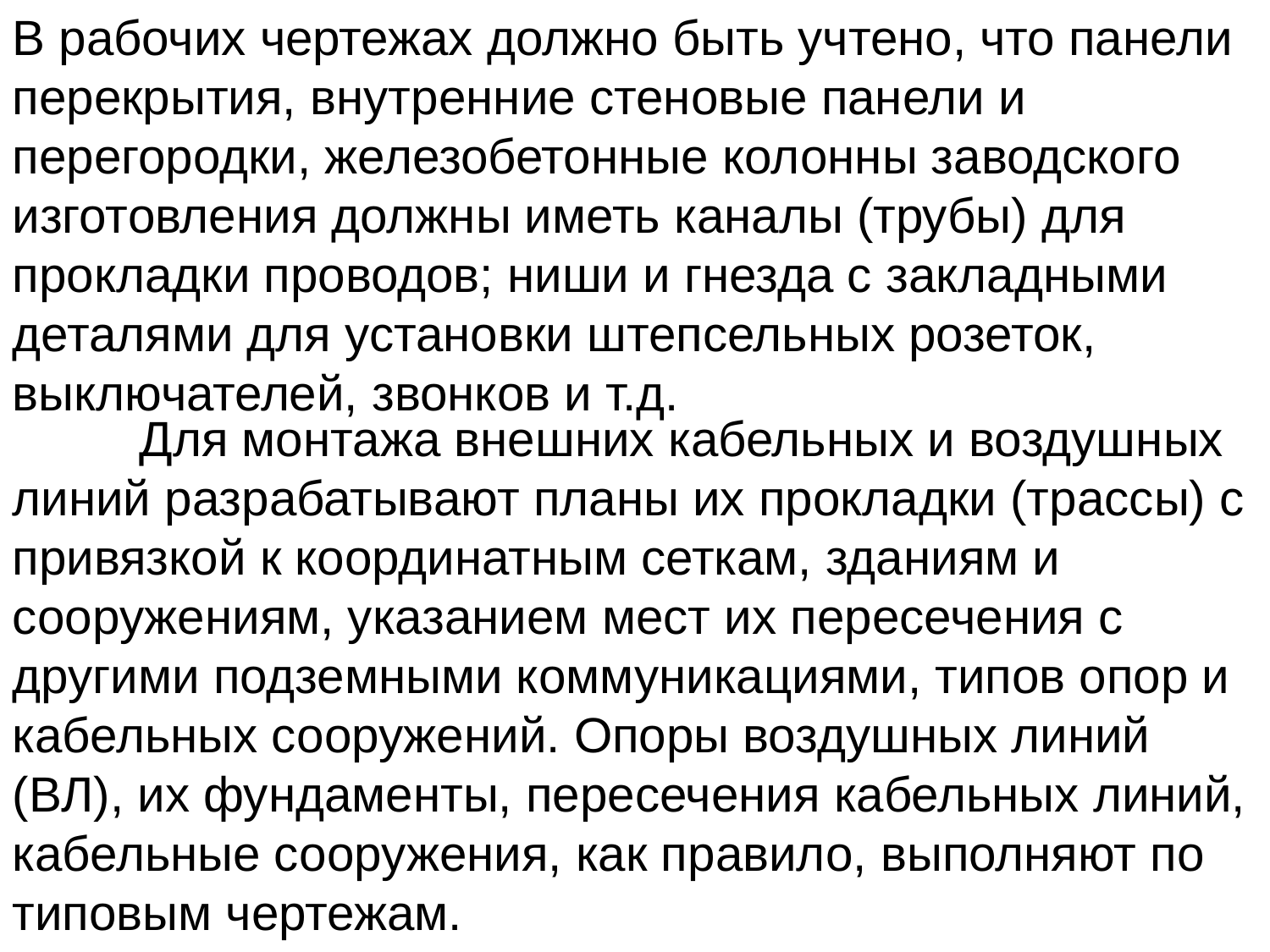

В рабочих чертежах должно быть учтено, что панели перекрытия, внутренние стеновые панели и перегородки, железобетонные колонны заводского изготовления должны иметь каналы (трубы) для прокладки проводов; ниши и гнезда с закладными деталями для установки штепсельных розеток, выключателей, звонков и т.д.
	Для монтажа внешних кабельных и воздушных линий разрабатывают планы их прокладки (трассы) с привязкой к координатным сеткам, зданиям и сооружениям, указанием мест их пересечения с другими подземными коммуникациями, типов опор и кабельных сооружений. Опоры воздушных линий (ВЛ), их фундаменты, пересечения кабельных линий, кабельные сооружения, как правило, выполняют по типовым чертежам.